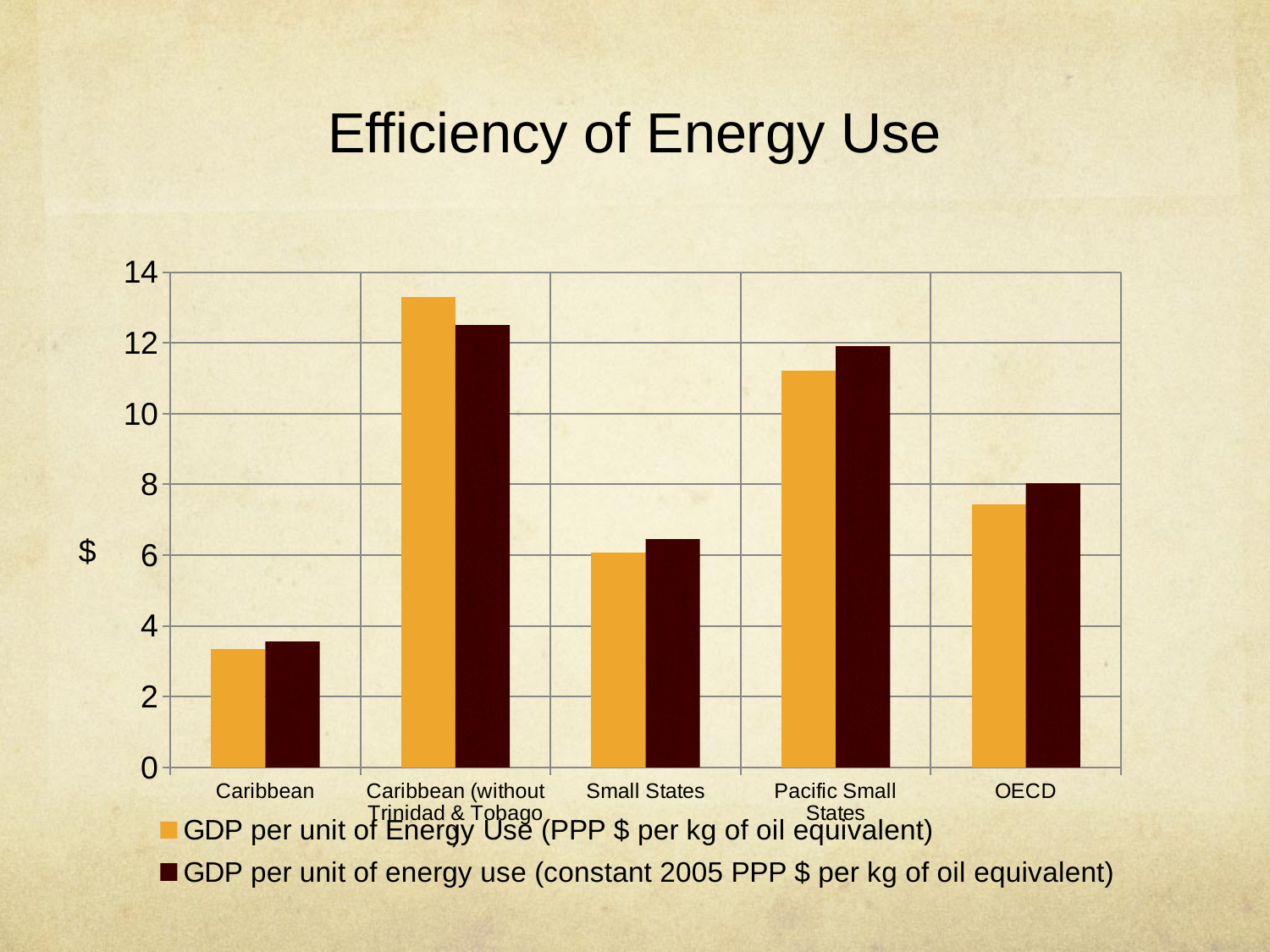

# Efficiency of Energy Use

### Chart

| Category | GDP per unit of Energy Use (PPP $ per kg of oil equivalent) | GDP per unit of energy use (constant 2005 PPP $ per kg of oil equivalent) |
|---|---|---|
| Caribbean | 3.34 | 3.54 |
| Caribbean (without Trinidad & Tobago ) | 13.3 | 12.5 |
| Small States | 6.077 | 6.451 |
| Pacific Small States | 11.21 | 11.898 |
| OECD | 7.43 | 8.02 |